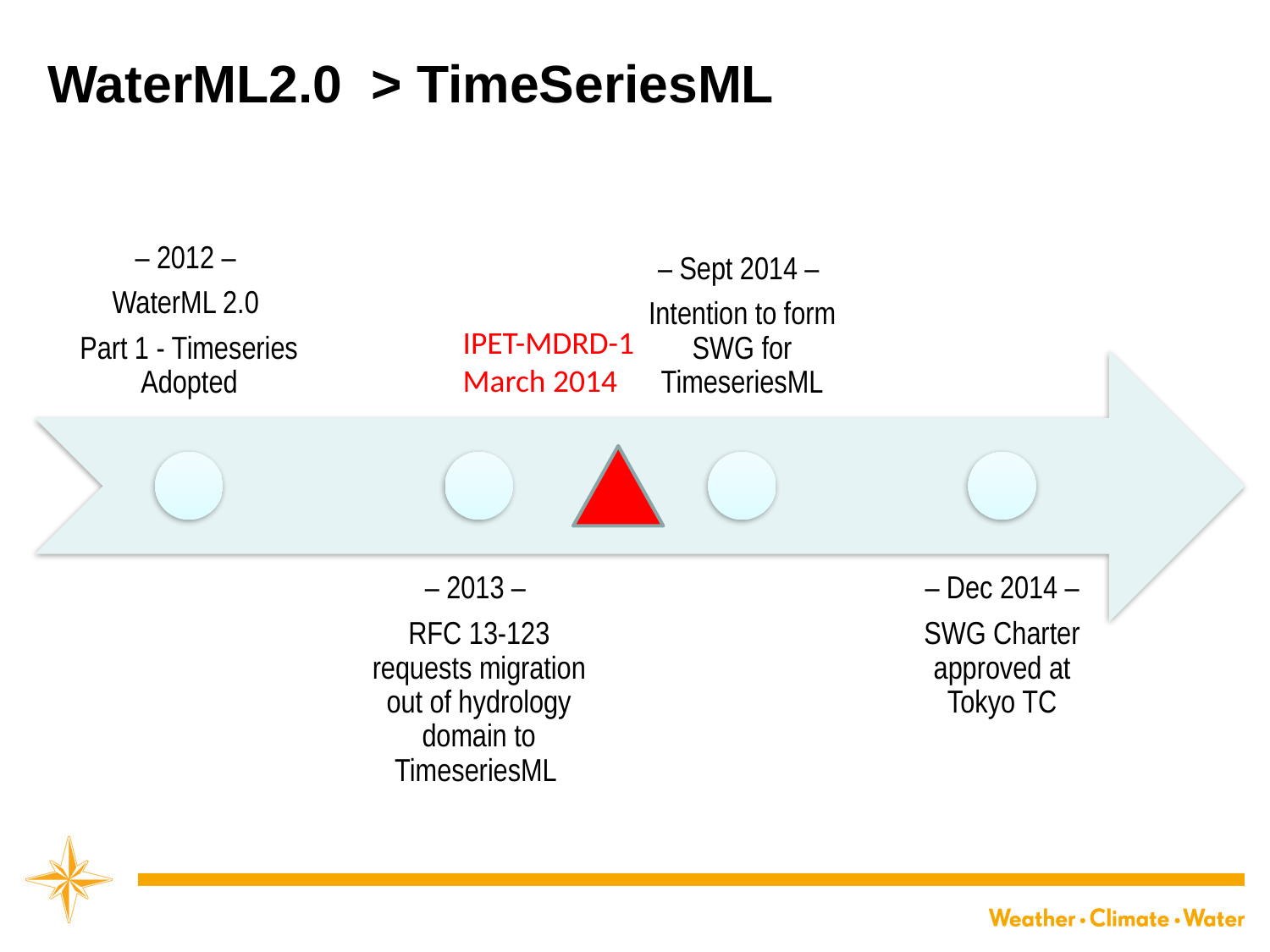

# WaterML2.0  > TimeSeriesML
– 2012 –
WaterML 2.0
Part 1 - Timeseries Adopted
– 2013 –
RFC 13-123 requests migration out of hydrology domain to TimeseriesML
– Sept 2014 –
Intention to form SWG for TimeseriesML
– Dec 2014 –
SWG Charter approved at Tokyo TC
IPET-MDRD-1
March 2014